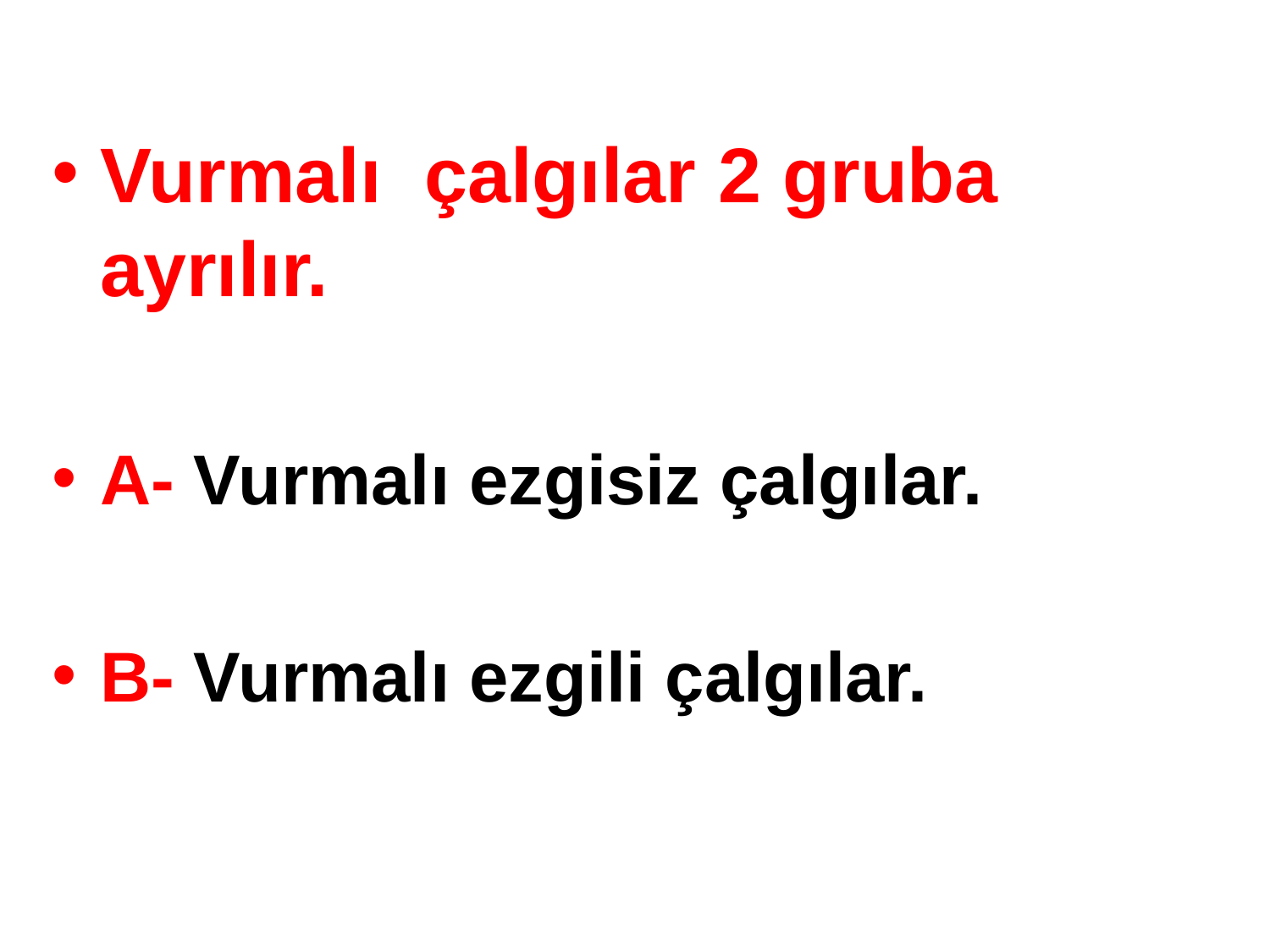

Vurmalı  çalgılar 2 gruba ayrılır.

A- Vurmalı ezgisiz çalgılar.

B- Vurmalı ezgili çalgılar.